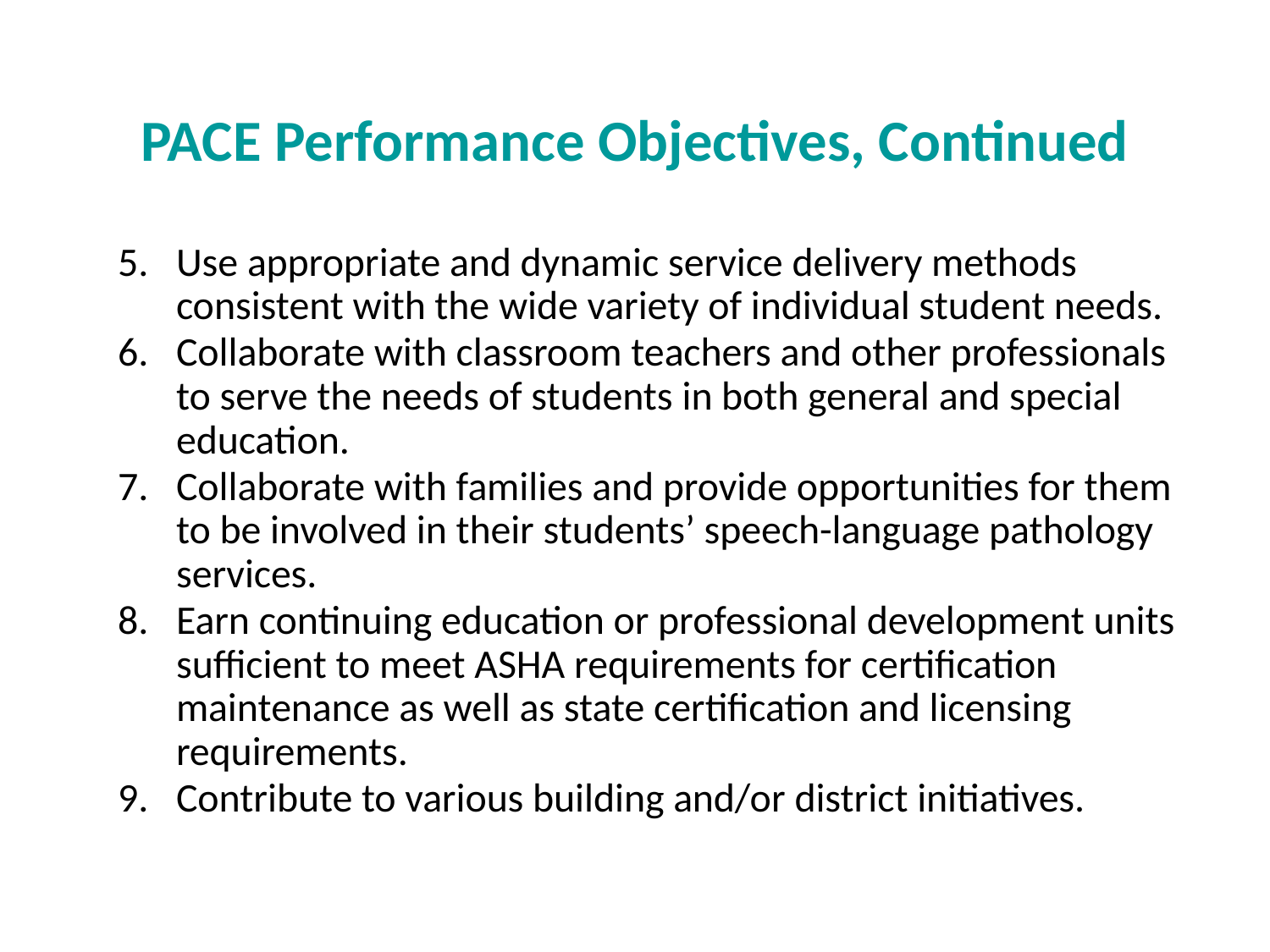

# PACE Performance Objectives, Continued
Use appropriate and dynamic service delivery methods consistent with the wide variety of individual student needs.
Collaborate with classroom teachers and other professionals to serve the needs of students in both general and special education.
Collaborate with families and provide opportunities for them to be involved in their students’ speech-language pathology services.
Earn continuing education or professional development units sufficient to meet ASHA requirements for certification maintenance as well as state certification and licensing requirements.
Contribute to various building and/or district initiatives.